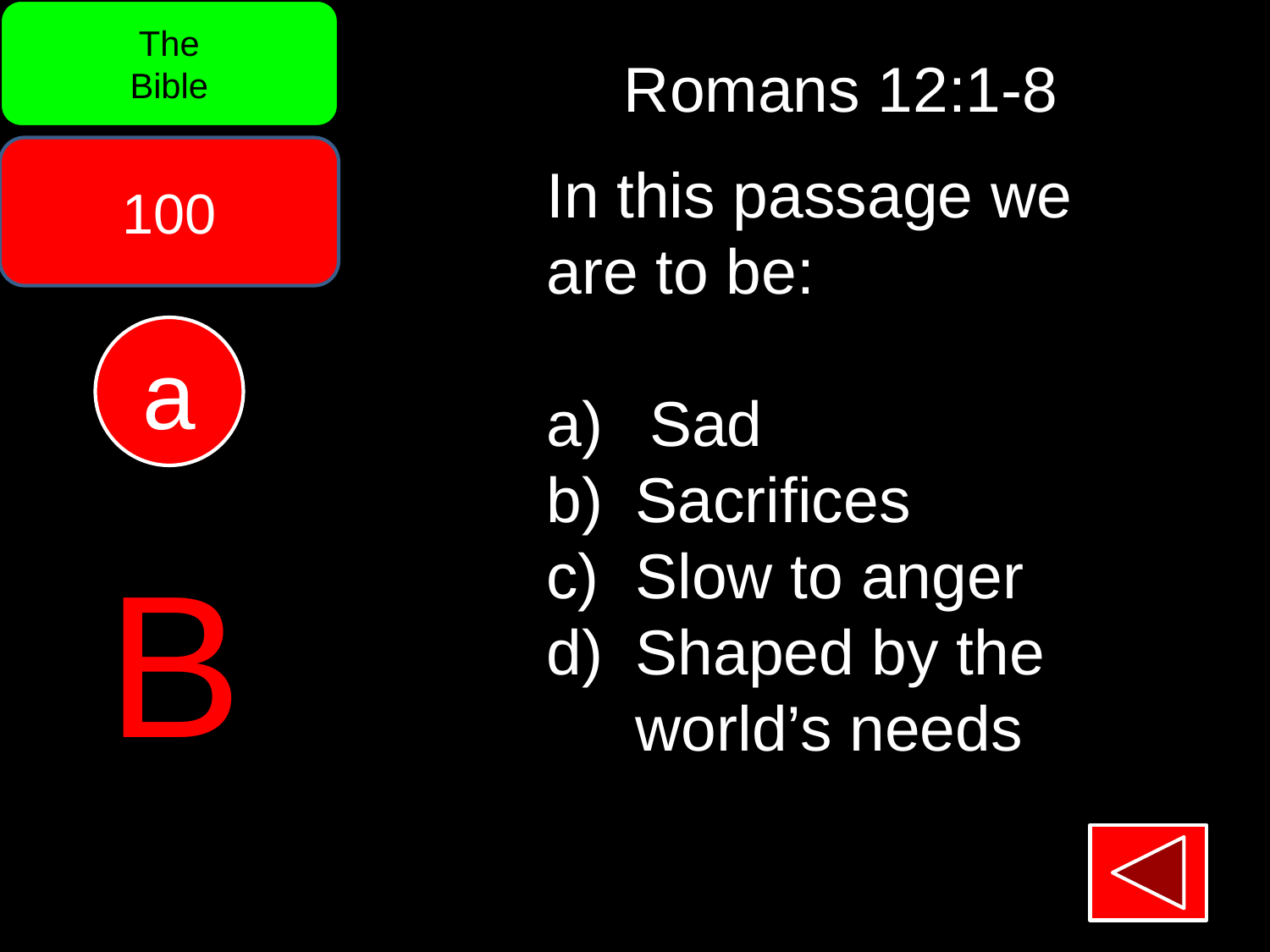

The
Bible
Romans 12:1-8
100
In this passage we
are to be:

Sad
 Sacrifices
 Slow to anger
 Shaped by the
 world’s needs
a
B